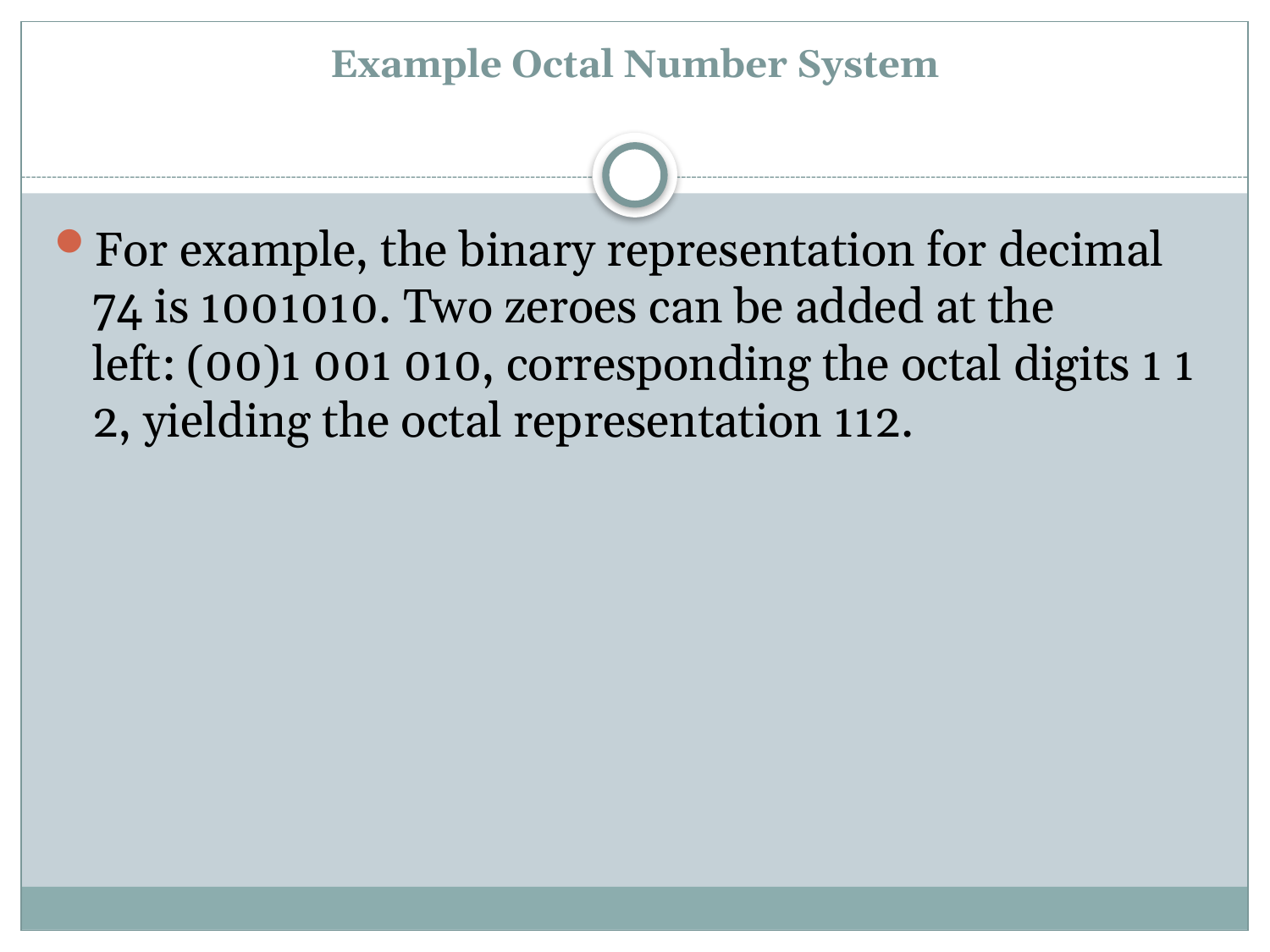

# Example Octal Number System
For example, the binary representation for decimal 74 is 1001010. Two zeroes can be added at the left: (00)1 001 010, corresponding the octal digits 1 1 2, yielding the octal representation 112.